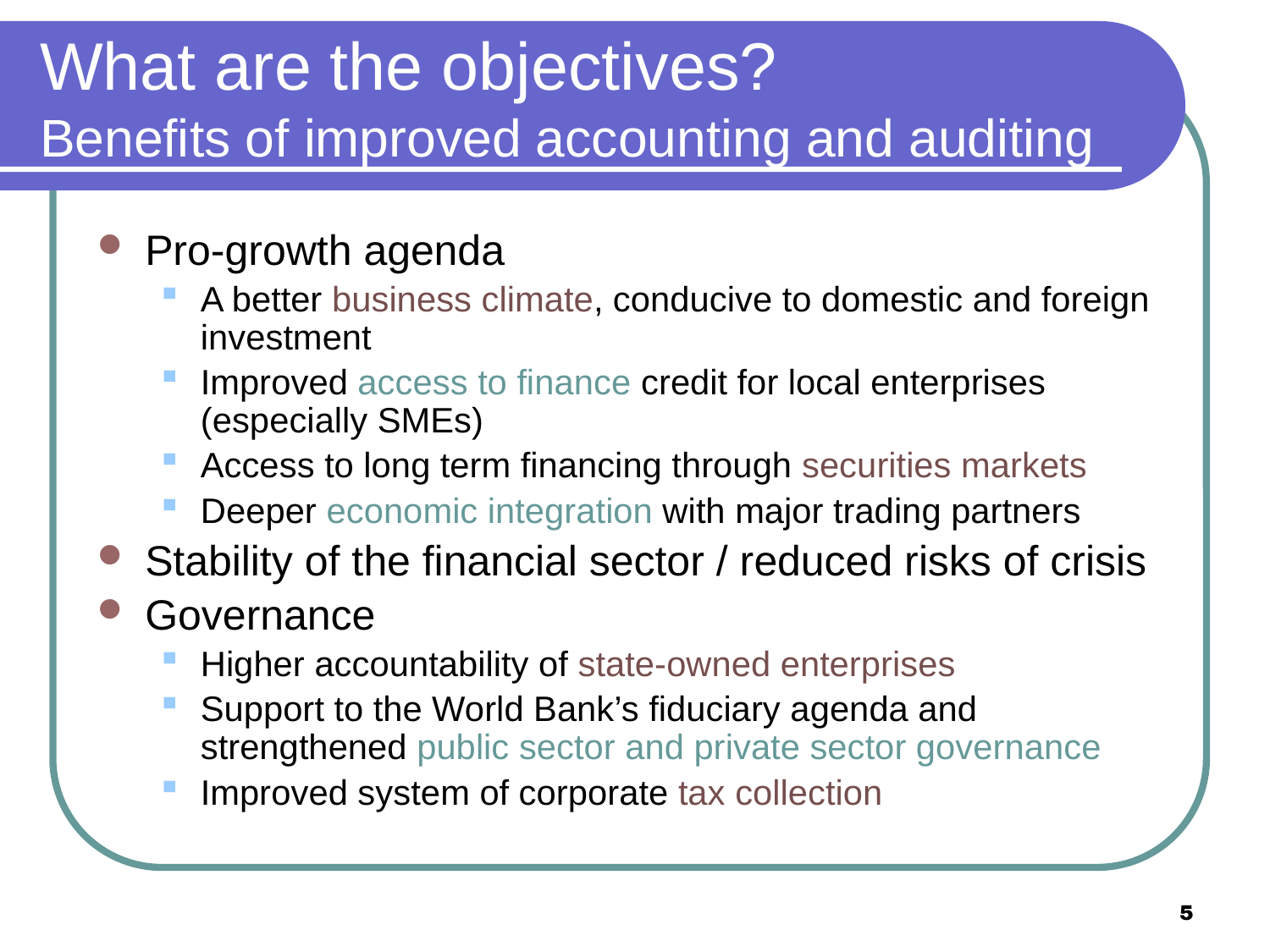

# What are the objectives? Benefits of improved accounting and auditing
Pro-growth agenda
A better business climate, conducive to domestic and foreign investment
Improved access to finance credit for local enterprises (especially SMEs)
Access to long term financing through securities markets
Deeper economic integration with major trading partners
Stability of the financial sector / reduced risks of crisis
Governance
Higher accountability of state-owned enterprises
Support to the World Bank’s fiduciary agenda and strengthened public sector and private sector governance
Improved system of corporate tax collection
5